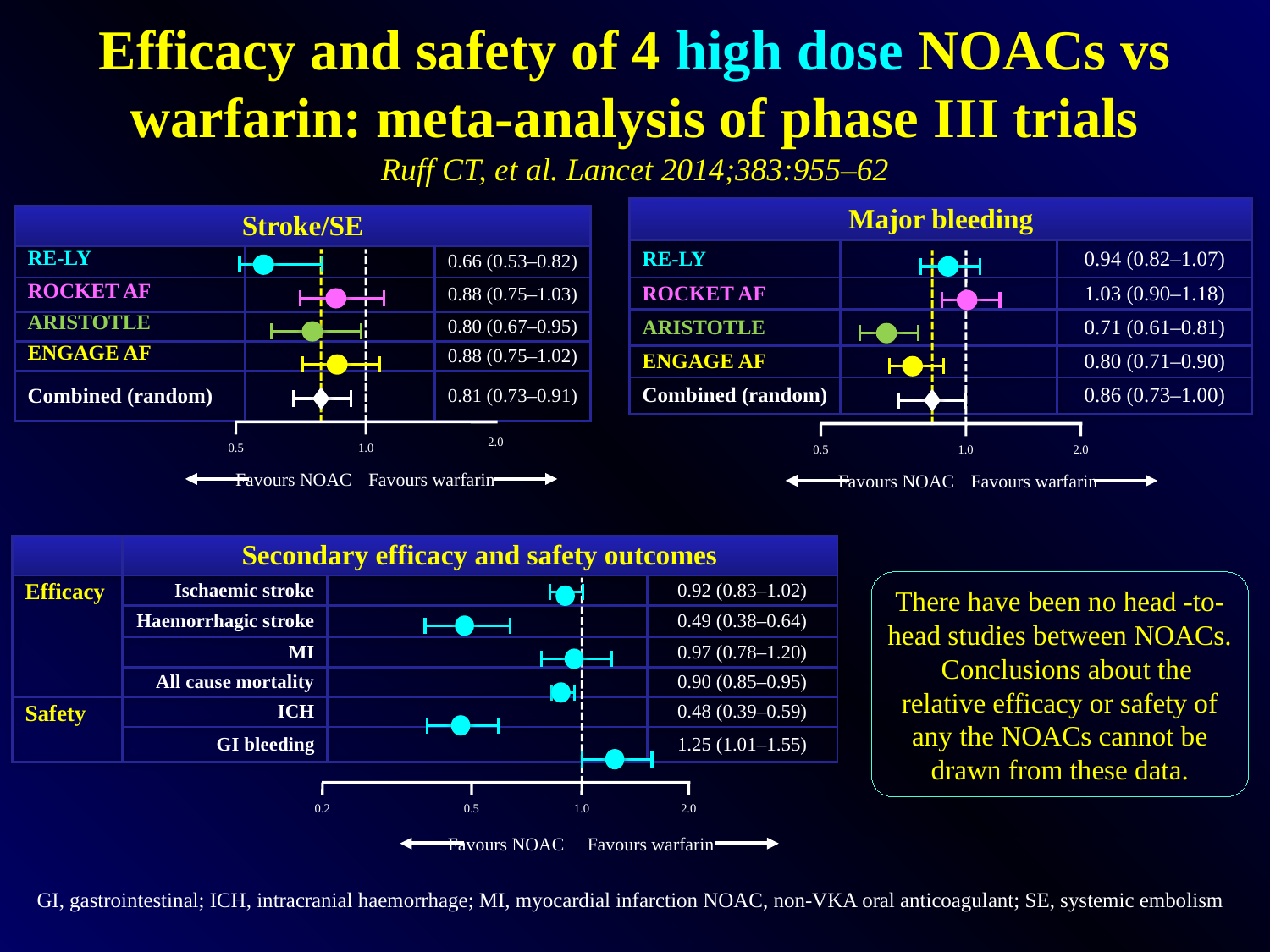

# Efficacy and safety of 4 high dose NOACs vs warfarin: meta-analysis of phase III trials Ruff CT, et al. Lancet 2014;383:955–62
| Major bleeding |  |  |
| --- | --- | --- |
| RE-LY |  | 0.94 (0.82–1.07) |
| ROCKET AF |  | 1.03 (0.90–1.18) |
| ARISTOTLE |  | 0.71 (0.61–0.81) |
| ENGAGE AF |  | 0.80 (0.71–0.90) |
| Combined (random) |  | 0.86 (0.73–1.00) |
| Stroke/SE |  |  |
| --- | --- | --- |
| RE-LY |  | 0.66 (0.53–0.82) |
| ROCKET AF |  | 0.88 (0.75–1.03) |
| ARISTOTLE |  | 0.80 (0.67–0.95) |
| ENGAGE AF |  | 0.88 (0.75–1.02) |
| Combined (random) |  | 0.81 (0.73–0.91) |

0.5

1.0

0.5

1.0

2.0
2.0
Favours NOAC
Favours warfarin
Favours NOAC
Favours warfarin
|  | Secondary efficacy and safety outcomes |  |  |
| --- | --- | --- | --- |
| Efficacy | Ischaemic stroke |  | 0.92 (0.83–1.02) |
|  | Haemorrhagic stroke |  | 0.49 (0.38–0.64) |
|  | MI |  | 0.97 (0.78–1.20) |
|  | All cause mortality |  | 0.90 (0.85–0.95) |
| Safety | ICH |  | 0.48 (0.39–0.59) |
|  | GI bleeding |  | 1.25 (1.01–1.55) |
There have been no head -to-head studies between NOACs.   Conclusions about the relative efficacy or safety of any the NOACs cannot be drawn from these data.

0.2

0.5

1.0

2.0
Favours NOAC
Favours warfarin
GI, gastrointestinal; ICH, intracranial haemorrhage; MI, myocardial infarction NOAC, non-VKA oral anticoagulant; SE, systemic embolism